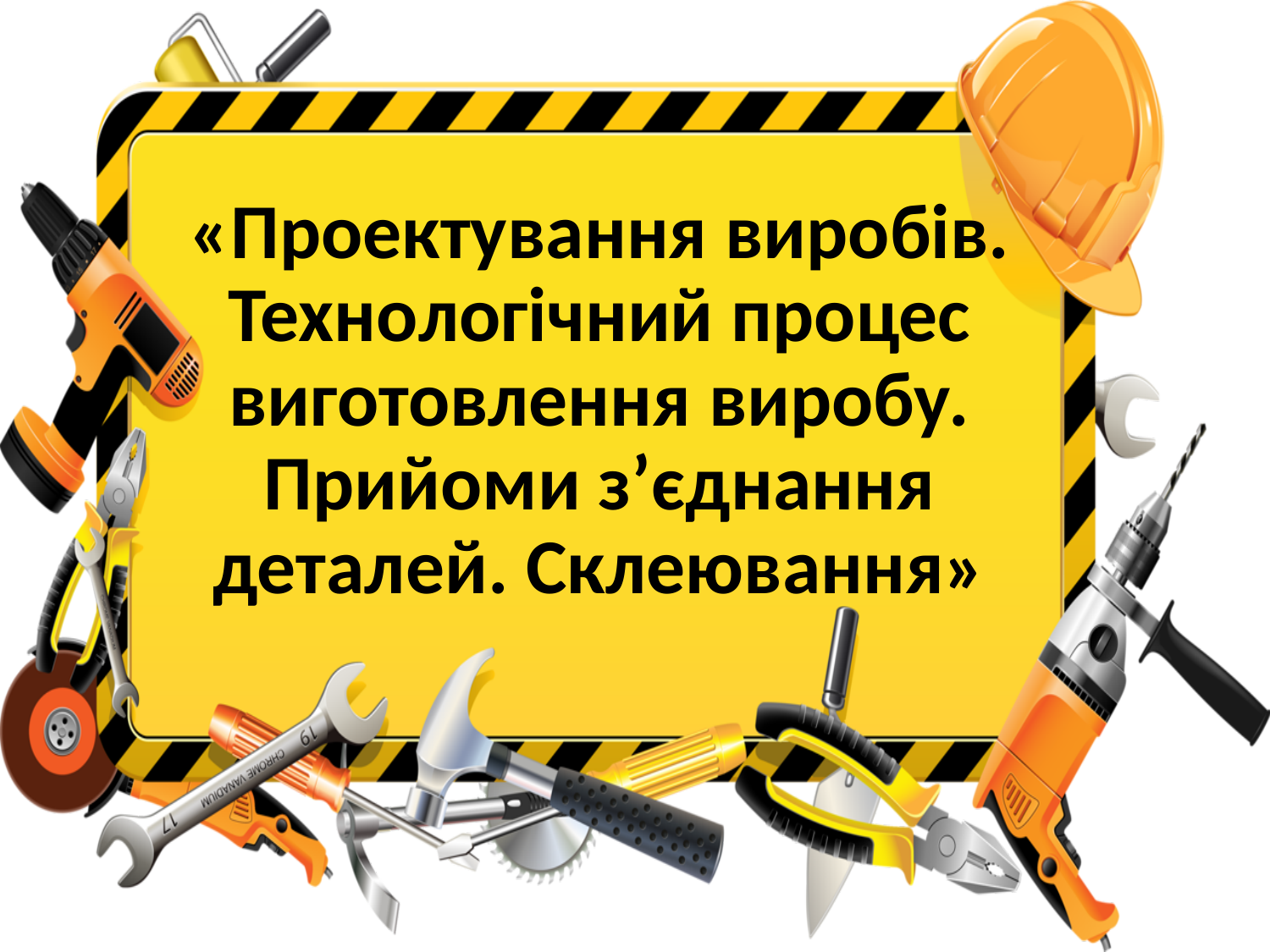

# «Проектування виробів. Технологічний процес виготовлення виробу. Прийоми з’єднання деталей. Склеювання»